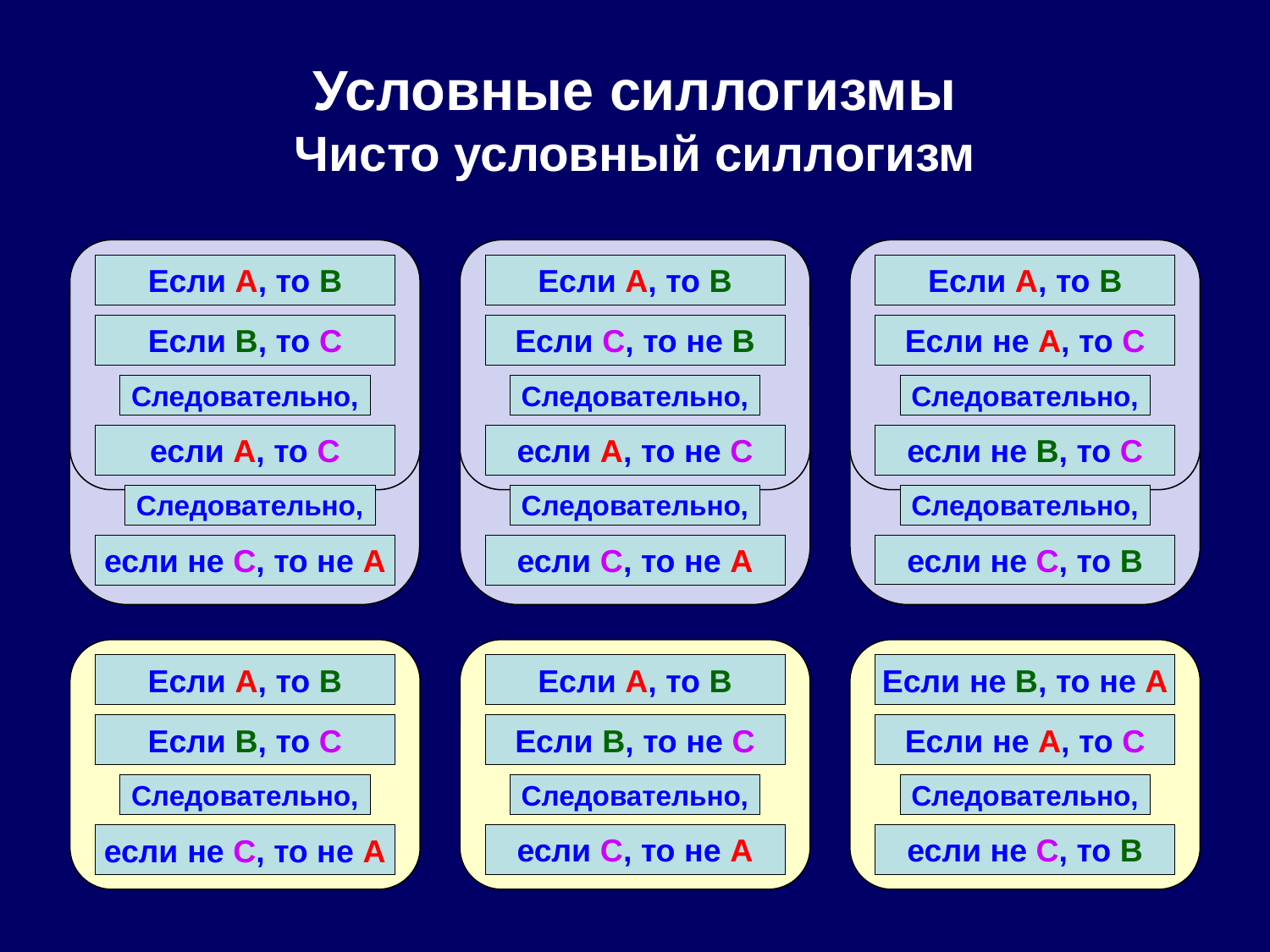

# Условные силлогизмы Чисто условный силлогизм

Если A, то B
Если A, то B
Если A, то B
Если B, то C
Если С, то не B
Если не A, то C
Следовательно,
Следовательно,
Следовательно,
если A, то C
если A, то не C
если не B, то C
Следовательно,
Следовательно,
Следовательно,
если не C, то не A
если С, то не A
если не С, то B

Если A, то B
Если A, то B
Если не B, то не A
Если B, то C
Если B, то не C
Если не A, то C
Следовательно,
Следовательно,
Следовательно,
если не C, то не A
если С, то не A
если не C, то B